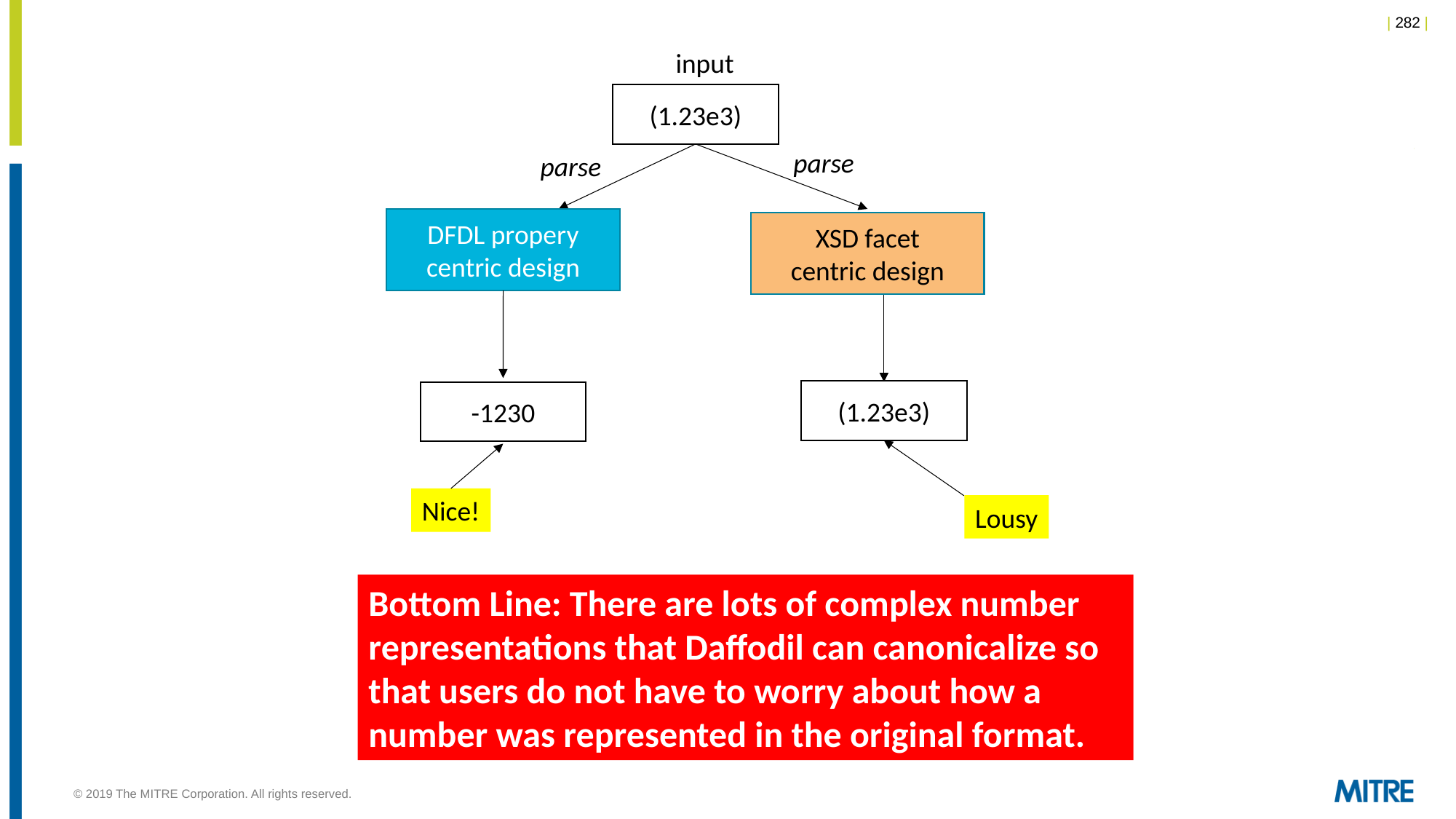

input
(1.23e3)
parse
parse
DFDL propery centric design
XSD facet
centric design
(1.23e3)
-1230
Nice!
Lousy
Bottom Line: There are lots of complex number representations that Daffodil can canonicalize so that users do not have to worry about how a number was represented in the original format.
© 2019 The MITRE Corporation. All rights reserved.